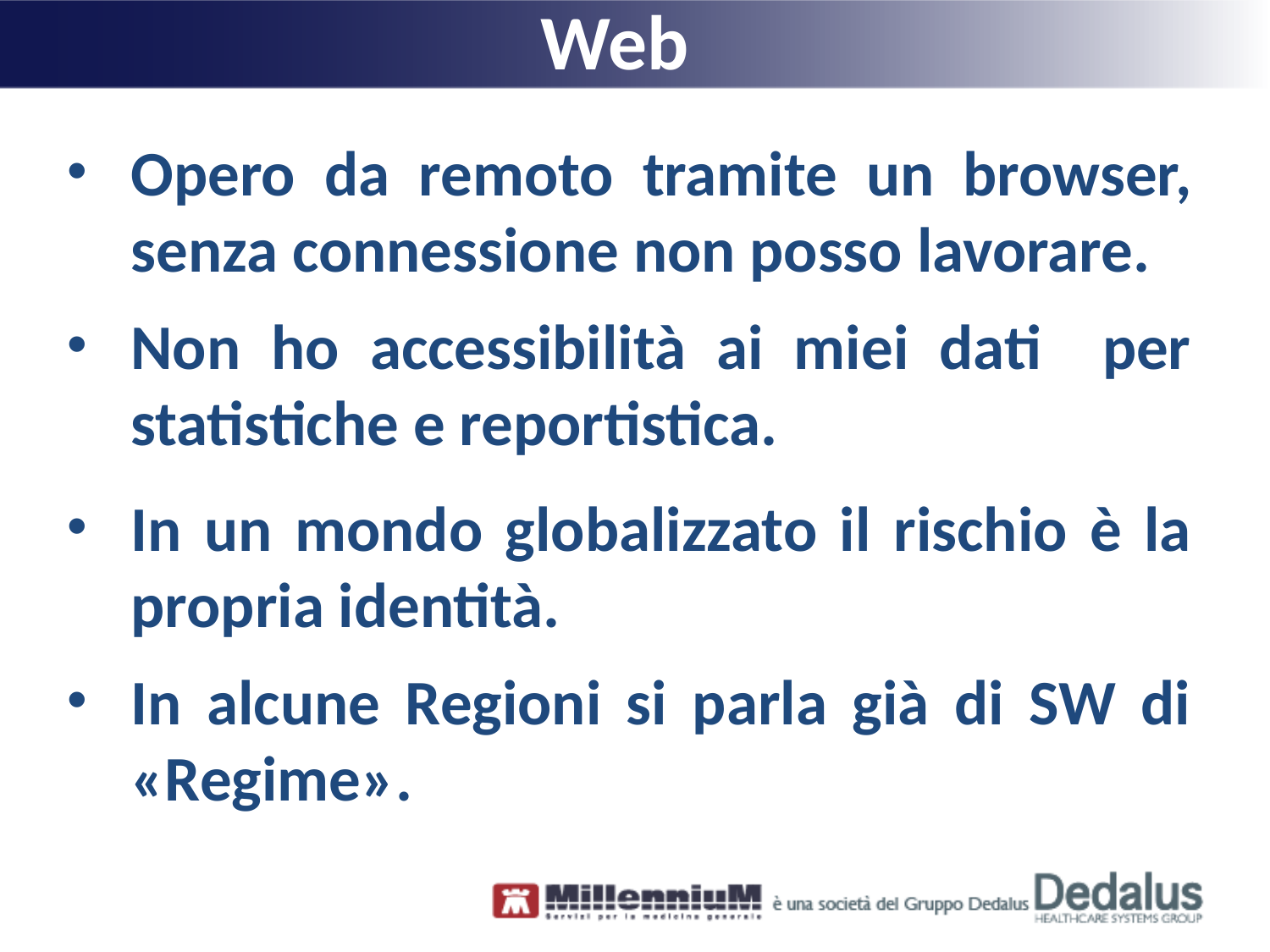

# Web
Opero da remoto tramite un browser, senza connessione non posso lavorare.

Non ho accessibilità ai miei dati  per statistiche e reportistica.

In un mondo globalizzato il rischio è la propria identità.

In alcune Regioni si parla già di SW di «Regime».